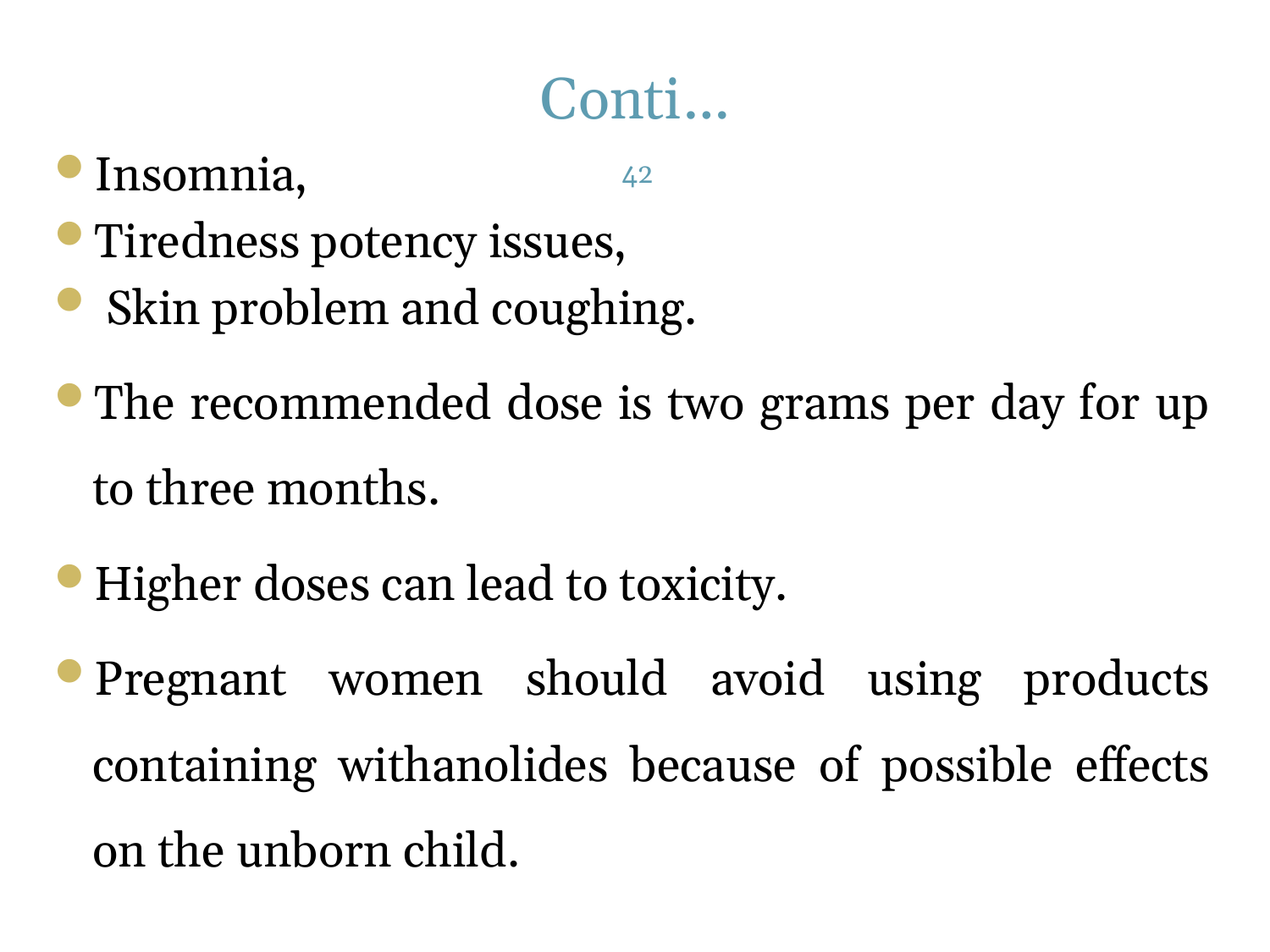

# Conti…
Insomnia,
Tiredness potency issues,
 Skin problem and coughing.
The recommended dose is two grams per day for up to three months.
Higher doses can lead to toxicity.
Pregnant women should avoid using products containing withanolides because of possible effects on the unborn child.
42